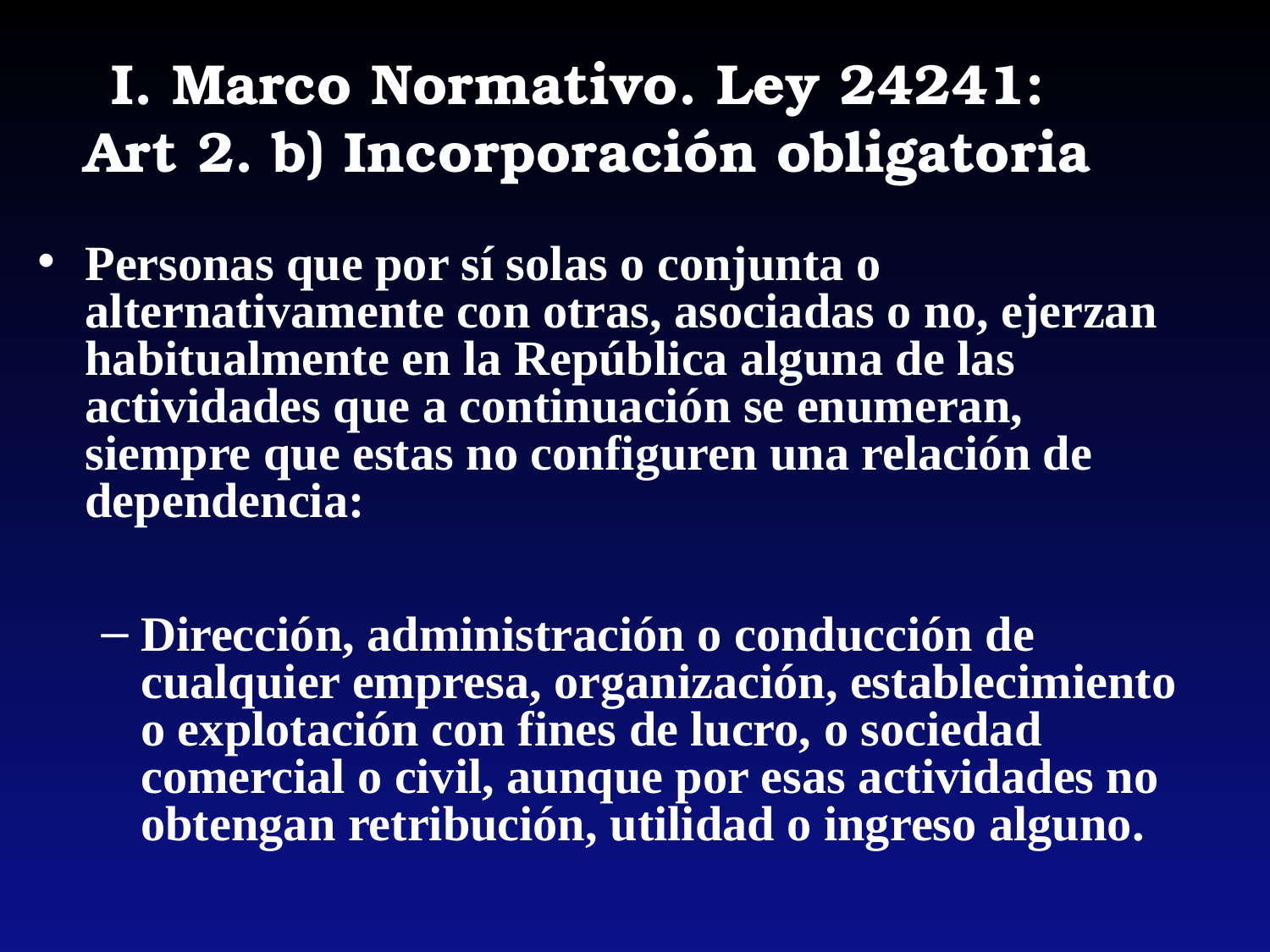

# I. Marco Normativo. Ley 24241: Art 2. b) Incorporación obligatoria
Personas que por sí solas o conjunta o alternativamente con otras, asociadas o no, ejerzan habitualmente en la República alguna de las actividades que a continuación se enumeran, siempre que estas no configuren una relación de dependencia:

Dirección, administración o conducción de cualquier empresa, organización, establecimiento o explotación con fines de lucro, o sociedad comercial o civil, aunque por esas actividades no obtengan retribución, utilidad o ingreso alguno.